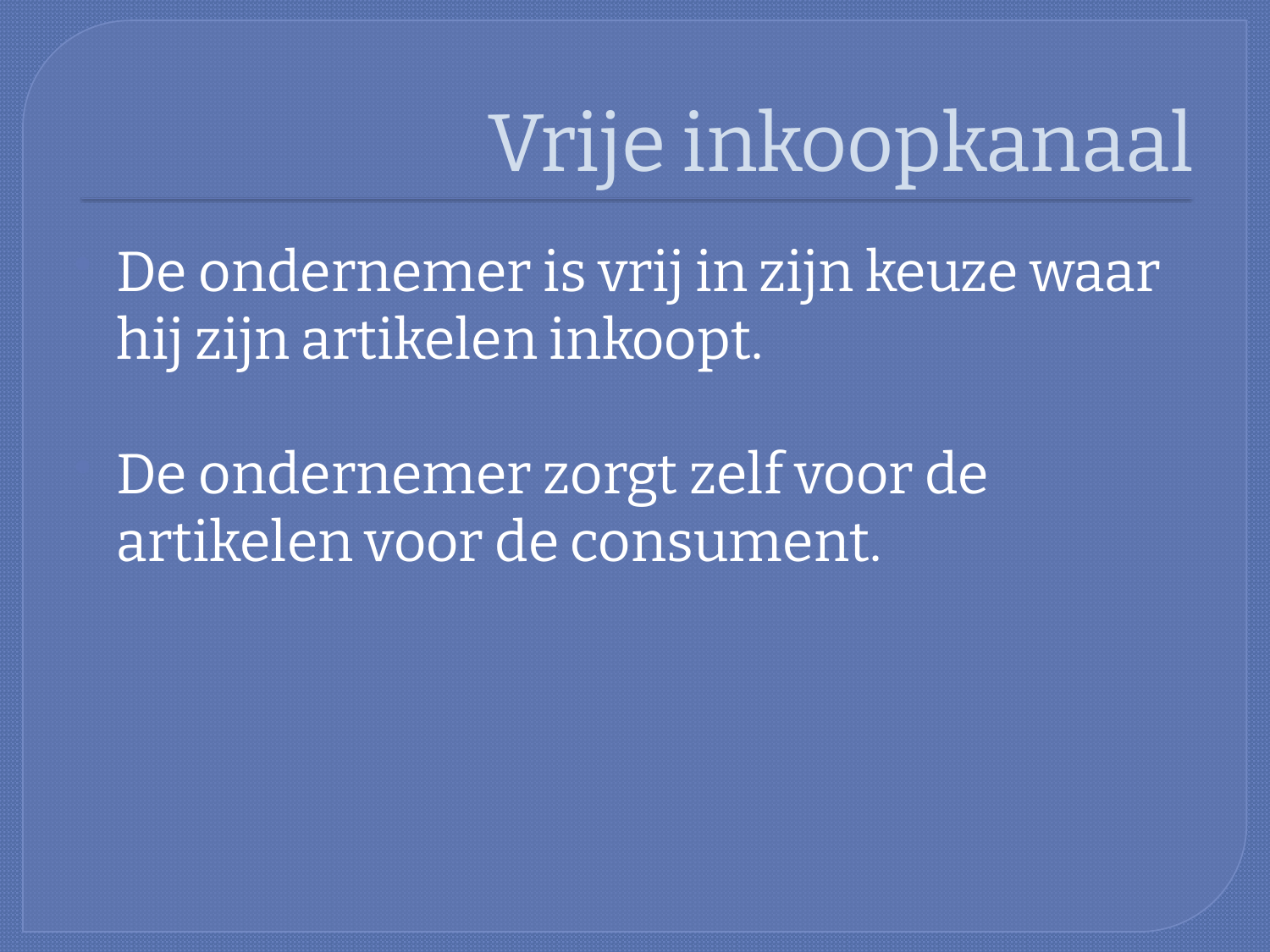

# Vrije inkoopkanaal
De ondernemer is vrij in zijn keuze waar hij zijn artikelen inkoopt.

De ondernemer zorgt zelf voor de artikelen voor de consument.